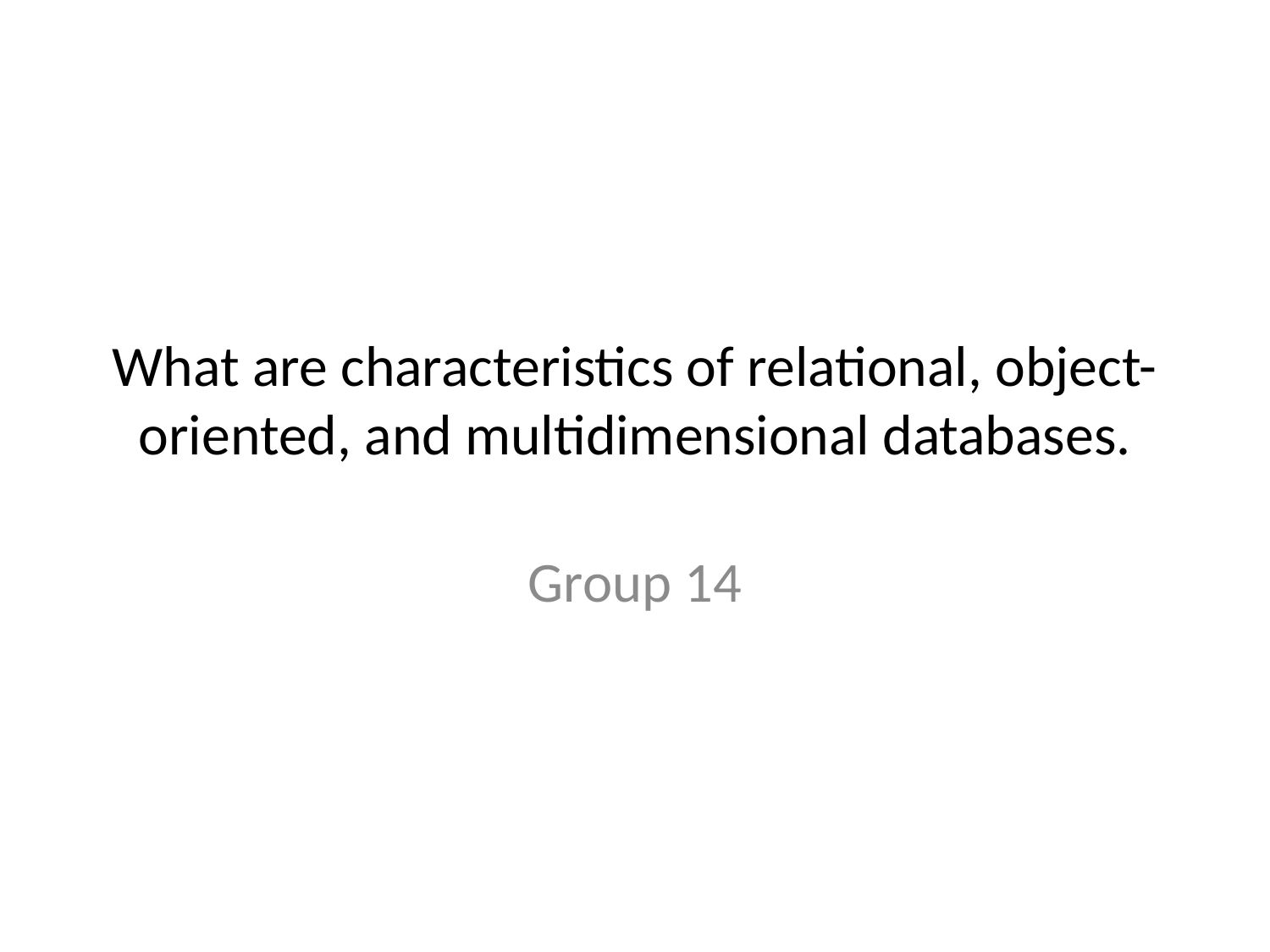

# What are characteristics of relational, object-oriented, and multidimensional databases.
Group 14